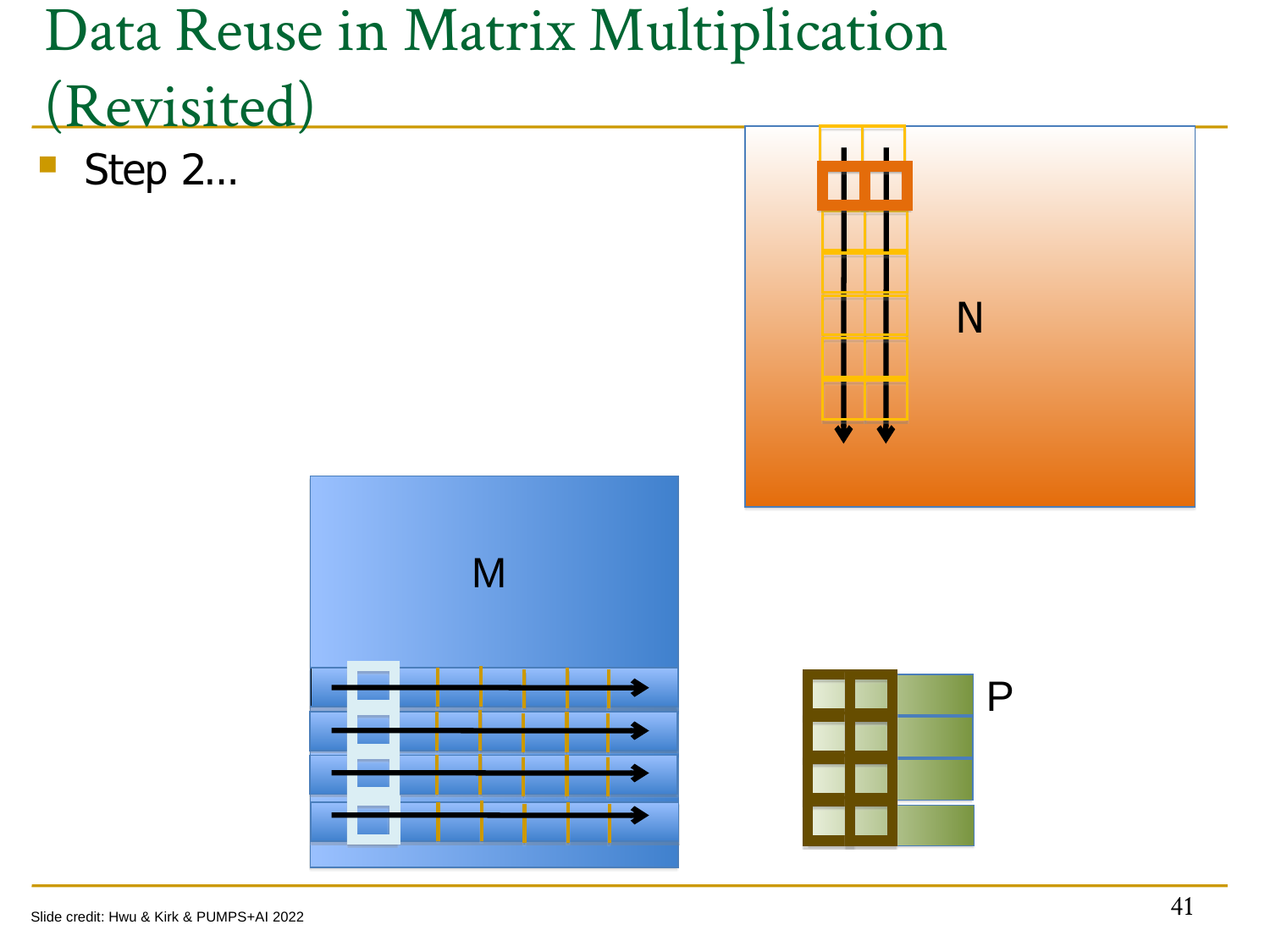

# Data Reuse in Matrix Multiplication (Revisited)
Data Reuse in Matrix Multiplication:
Example 4x2 Output Tile (II)
N

Step 2…

M
P

41
Slide credit: Hwu & Kirk & PUMPS+AI 2022